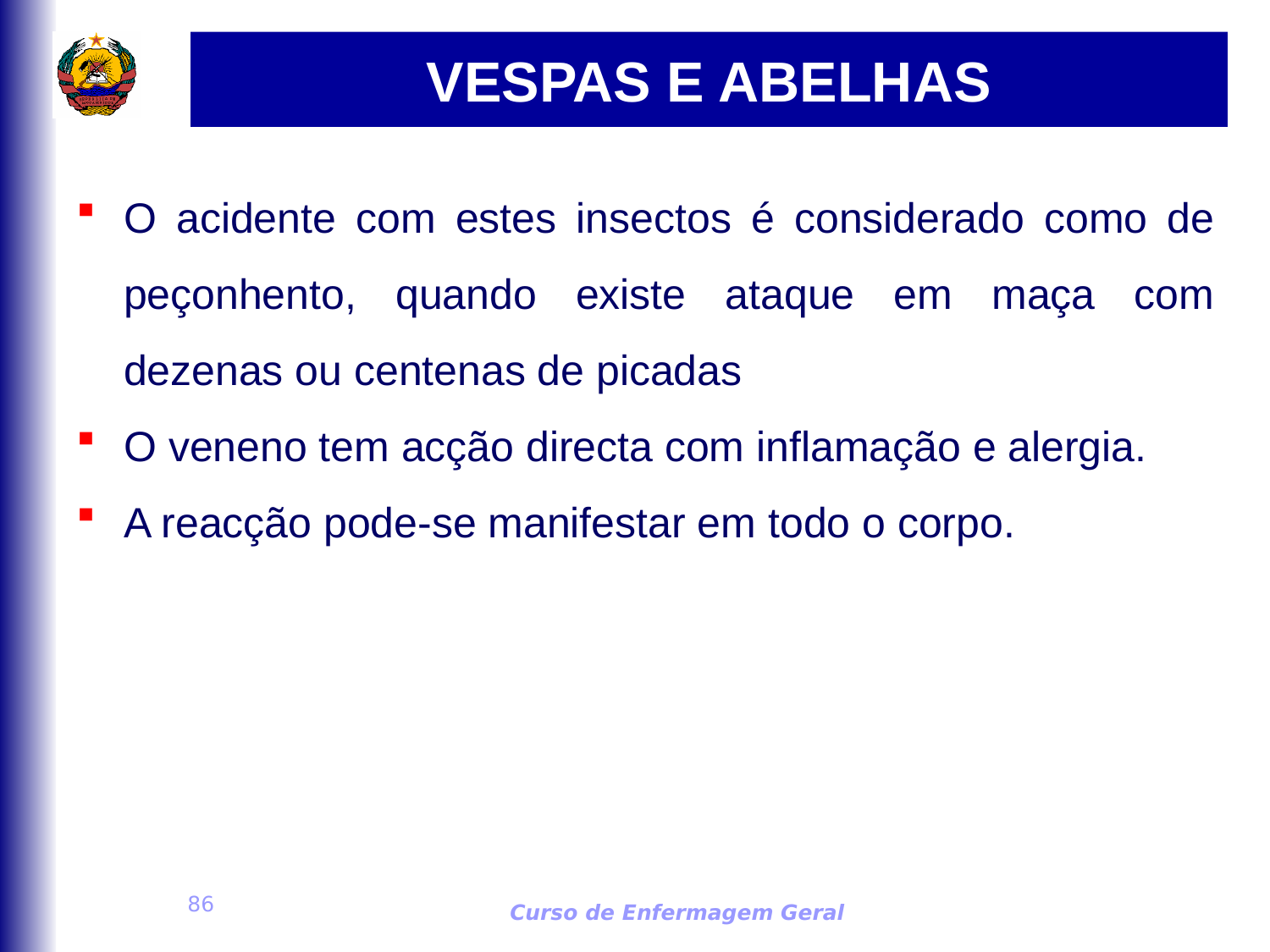

# VESPAS E ABELHAS
O acidente com estes insectos é considerado como de peçonhento, quando existe ataque em maça com dezenas ou centenas de picadas
O veneno tem acção directa com inflamação e alergia.
A reacção pode-se manifestar em todo o corpo.
86
Curso de Enfermagem Geral